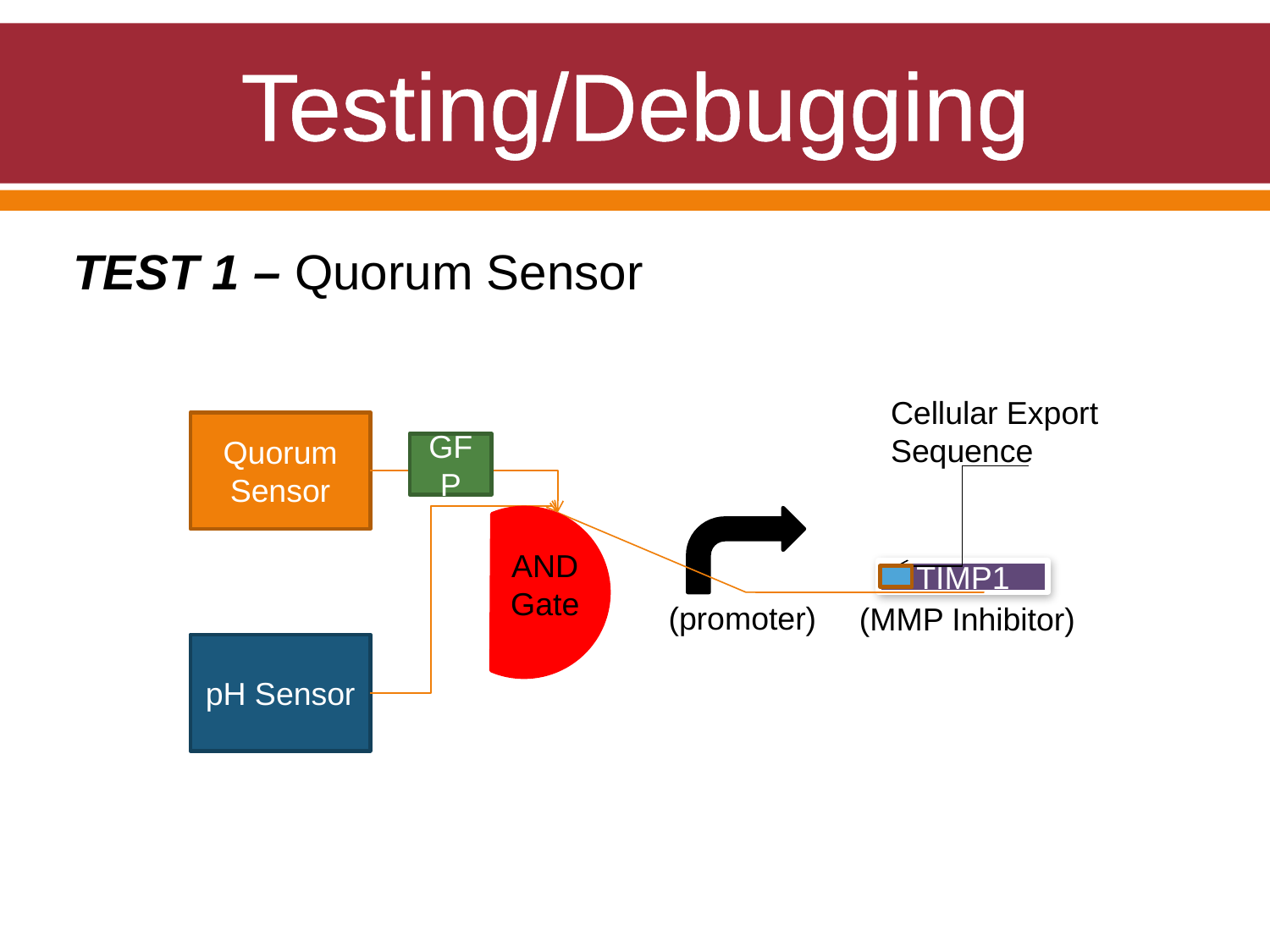

# Testing/Debugging
TEST 1 – Quorum Sensor
Cellular Export Sequence
Quorum Sensor
GFP

AND
Gate
TIMP1

(promoter)
(MMP Inhibitor)
pH Sensor